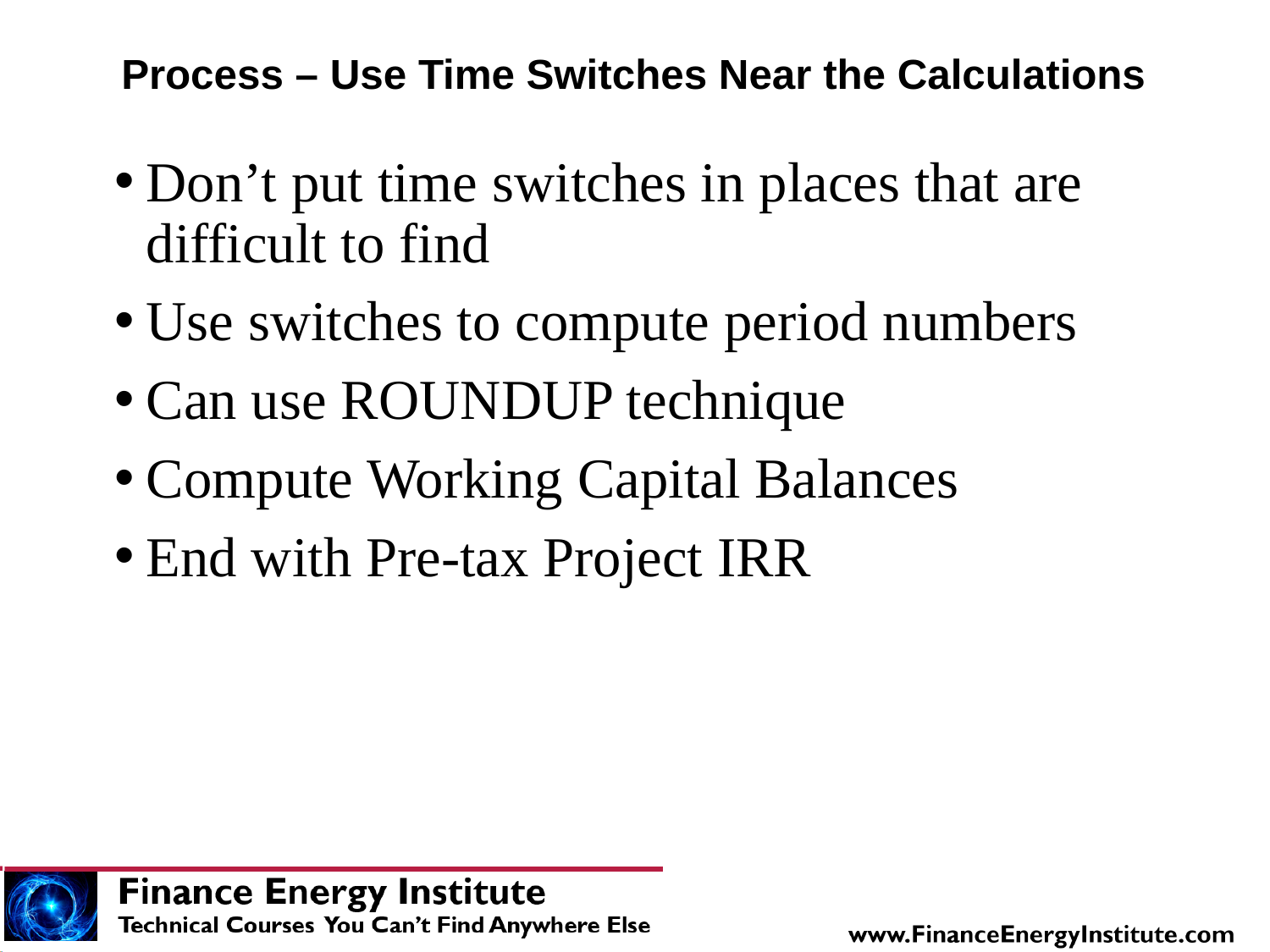

# Process – Use Time Switches Near the Calculations
Don’t put time switches in places that are difficult to find
Use switches to compute period numbers
Can use ROUNDUP technique
Compute Working Capital Balances
End with Pre-tax Project IRR